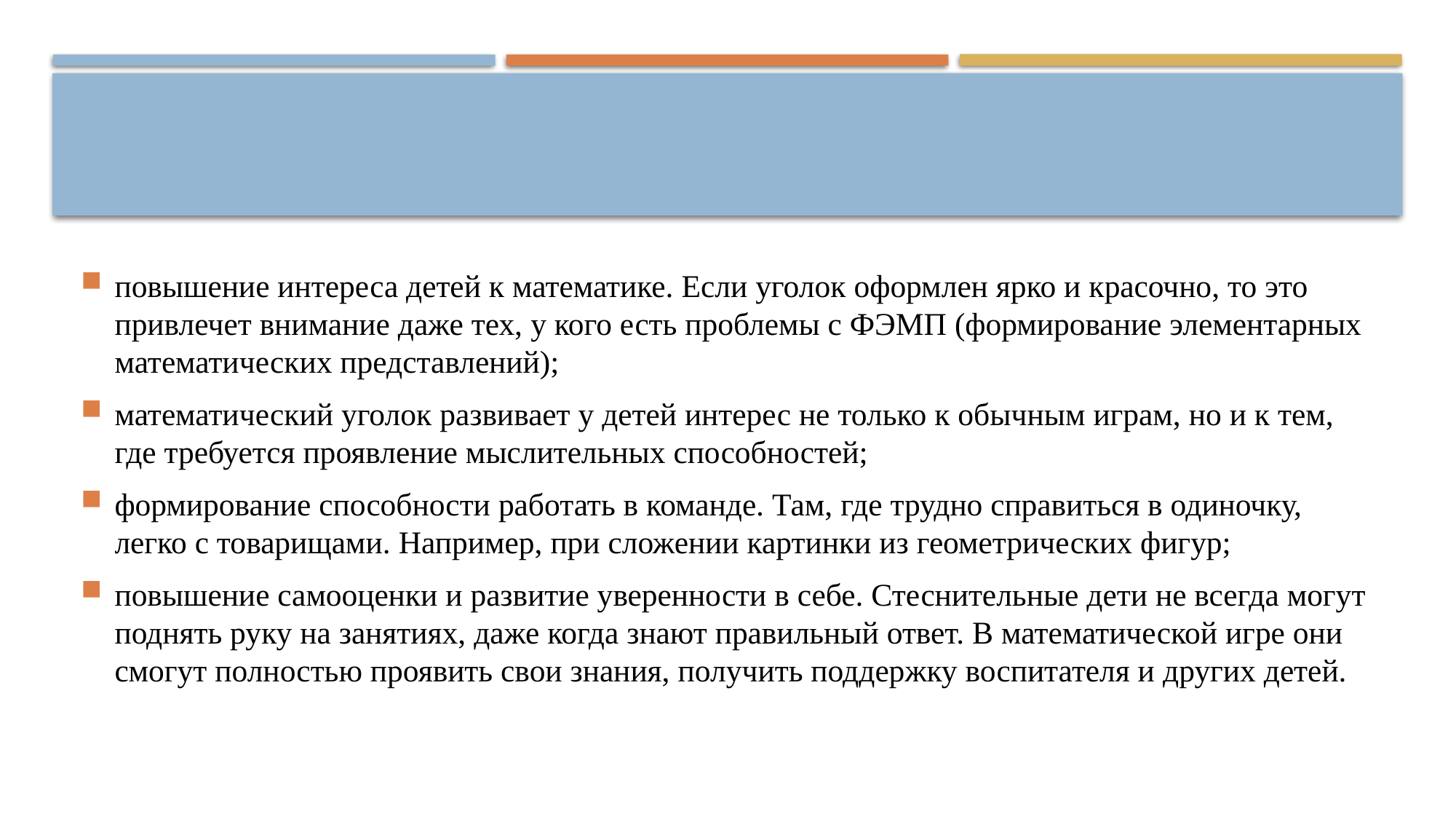

#
повышение интереса детей к математике. Если уголок оформлен ярко и красочно, то это привлечет внимание даже тех, у кого есть проблемы с ФЭМП (формирование элементарных математических представлений);
математический уголок развивает у детей интерес не только к обычным играм, но и к тем, где требуется проявление мыслительных способностей;
формирование способности работать в команде. Там, где трудно справиться в одиночку, легко с товарищами. Например, при сложении картинки из геометрических фигур;
повышение самооценки и развитие уверенности в себе. Стеснительные дети не всегда могут поднять руку на занятиях, даже когда знают правильный ответ. В математической игре они смогут полностью проявить свои знания, получить поддержку воспитателя и других детей.